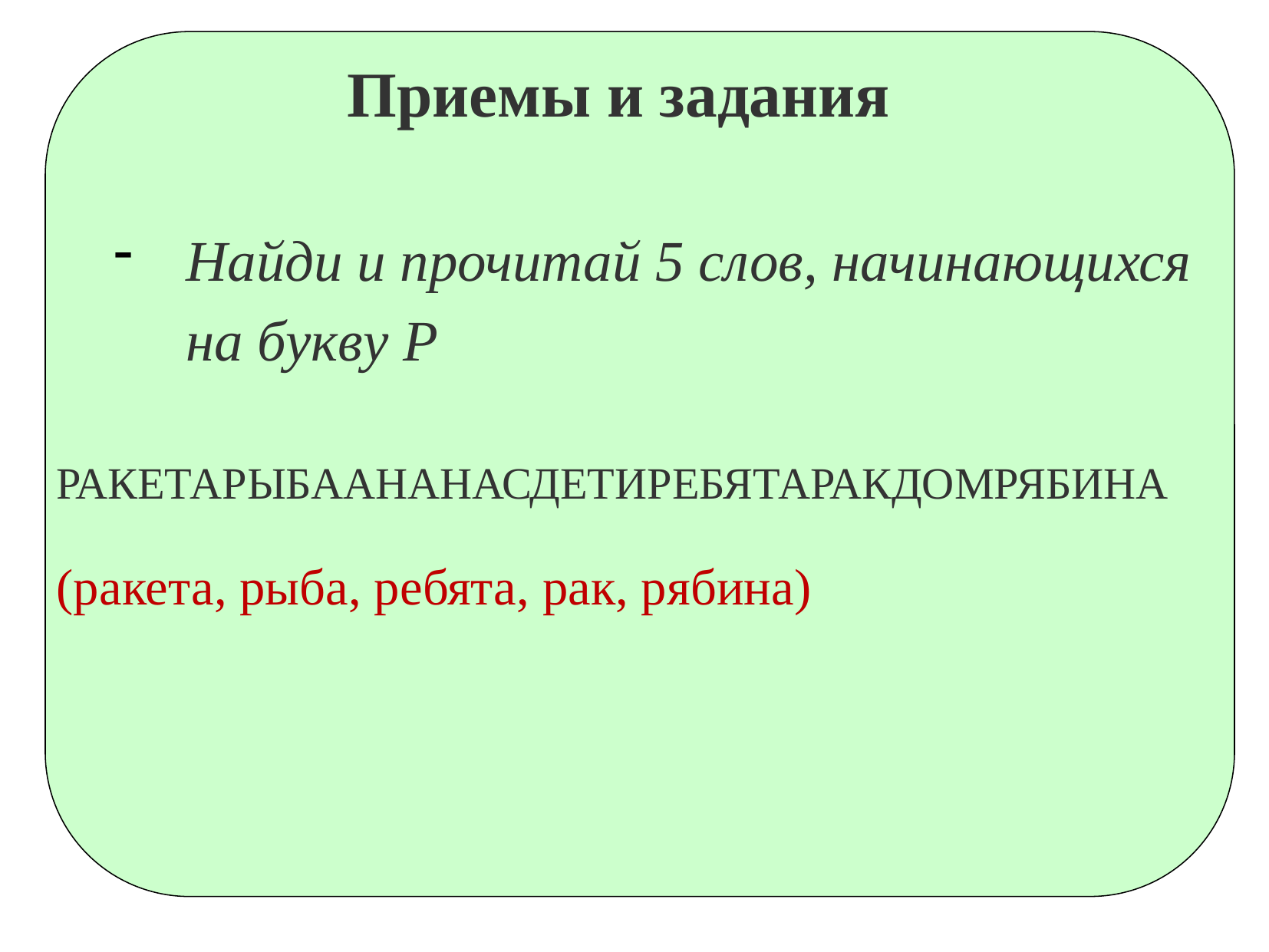

Приемы и задания

Найди и прочитай 5 слов, начинающихся на букву Р

РАКЕТАРЫБААНАНАСДЕТИРЕБЯТАРАКДОМРЯБИНА

(ракета, рыба, ребята, рак, рябина)